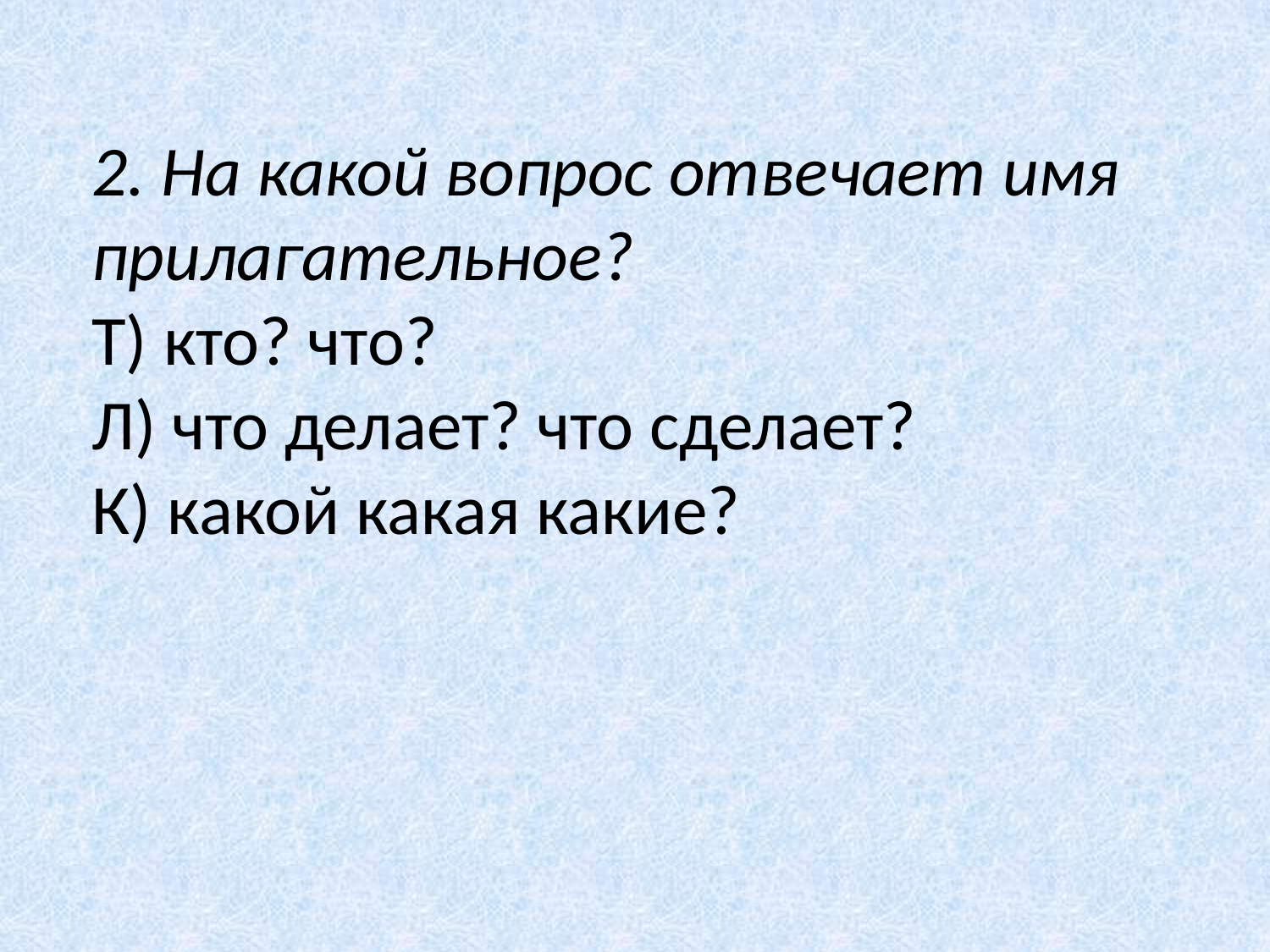

2. На какой вопрос отвечает имя прилагательное?
Т) кто? что?
Л) что делает? что сделает?
К) какой какая какие?